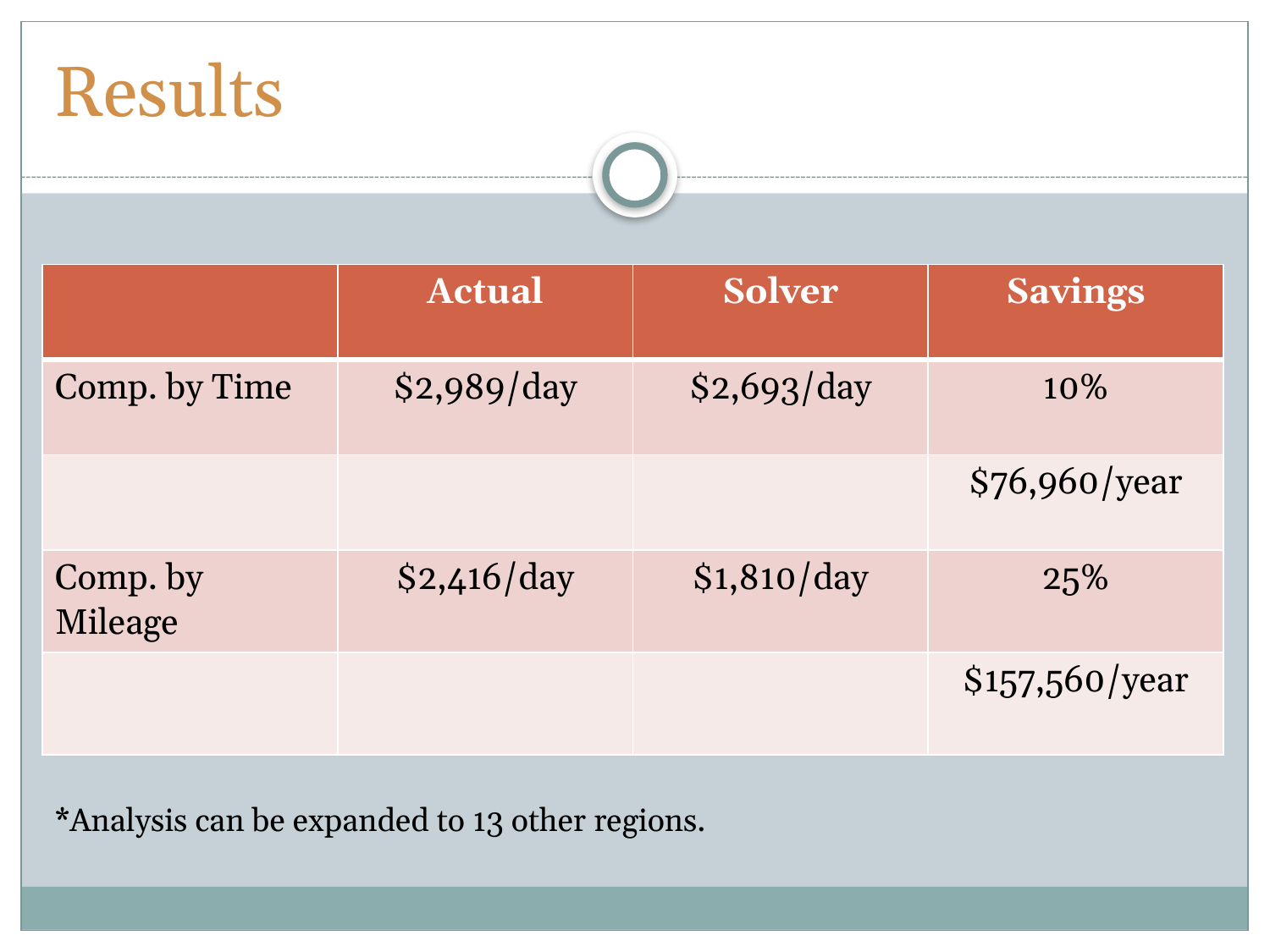

# Results
|  | Actual | Solver | Savings |
| --- | --- | --- | --- |
| Comp. by Time | $2,989/day | $2,693/day | 10% |
|  |  |  | $76,960/year |
| Comp. by Mileage | $2,416/day | $1,810/day | 25% |
|  |  |  | $157,560/year |
*Analysis can be expanded to 13 other regions.